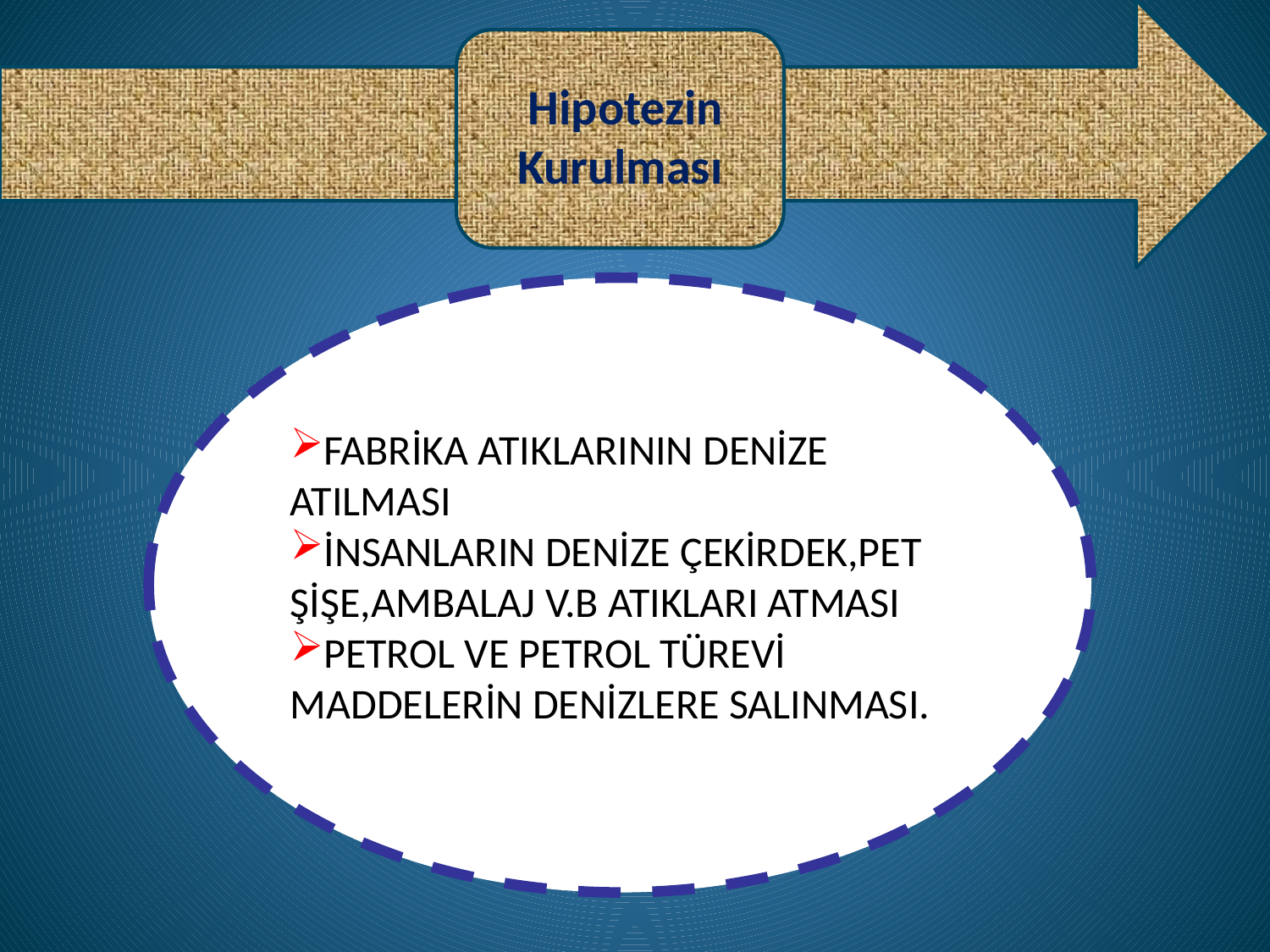

Hipotezin Kurulması
PROBLEMİN BELİRLENMESİ

FABRİKA ATIKLARININ DENİZE ATILMASI
İNSANLARIN DENİZE ÇEKİRDEK,PET ŞİŞE,AMBALAJ V.B ATIKLARI ATMASI
PETROL VE PETROL TÜREVİ MADDELERİN DENİZLERE SALINMASI.